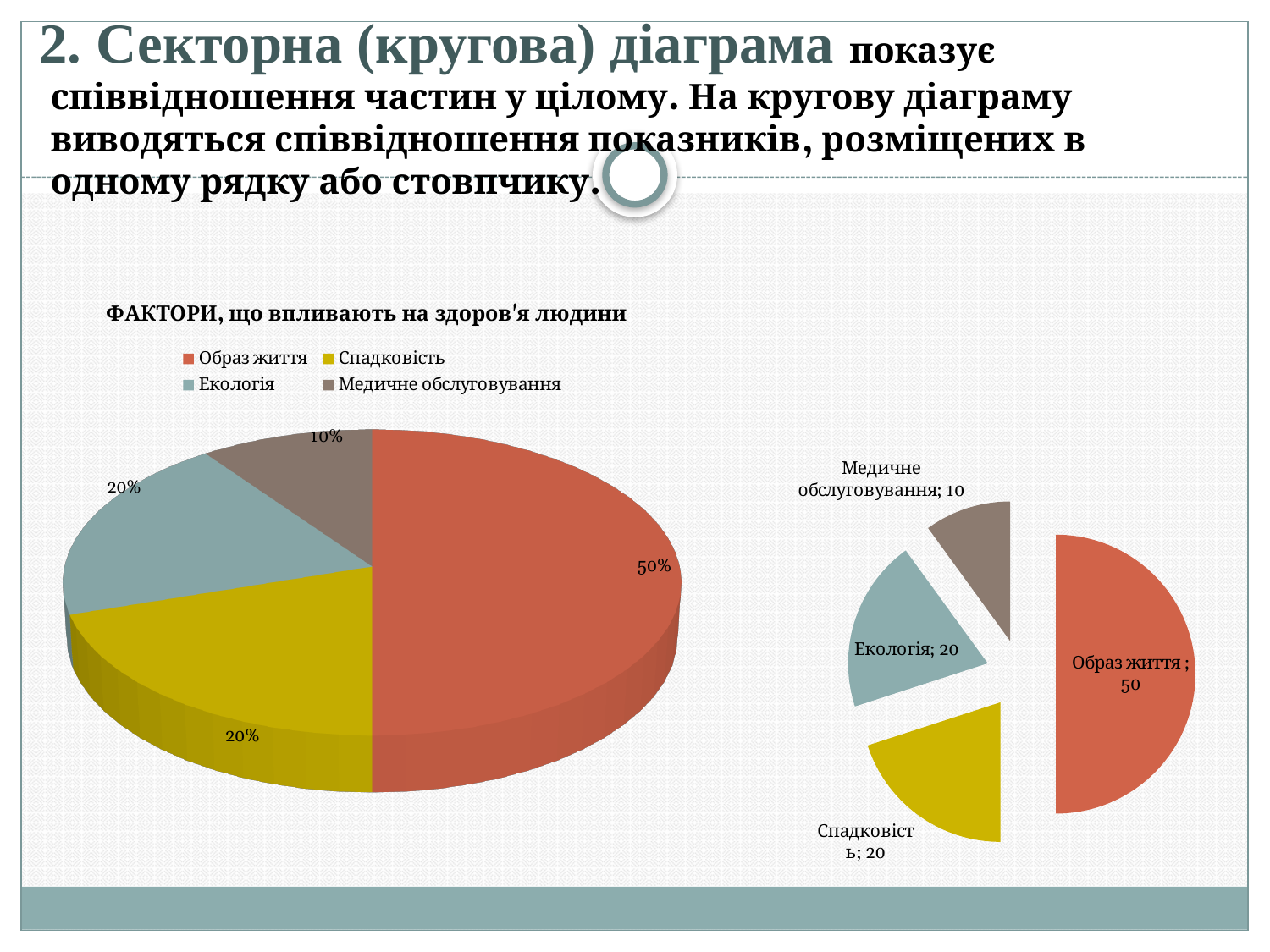

2. Секторна (кругова) діаграма показує співвідношення частин у цілому. На кругову діаграму виводяться співвідношення показників, розміщених в одному рядку або стовпчику.

[unsupported chart]

### Chart

| Category | ФАКТОРИ, що впливають на здоров'я людини  відсотки |
|---|---|
| Образ життя  | 50.0 |
| Спадковість | 20.0 |
| Екологія | 20.0 |
| Медичне обслуговування | 10.0 |